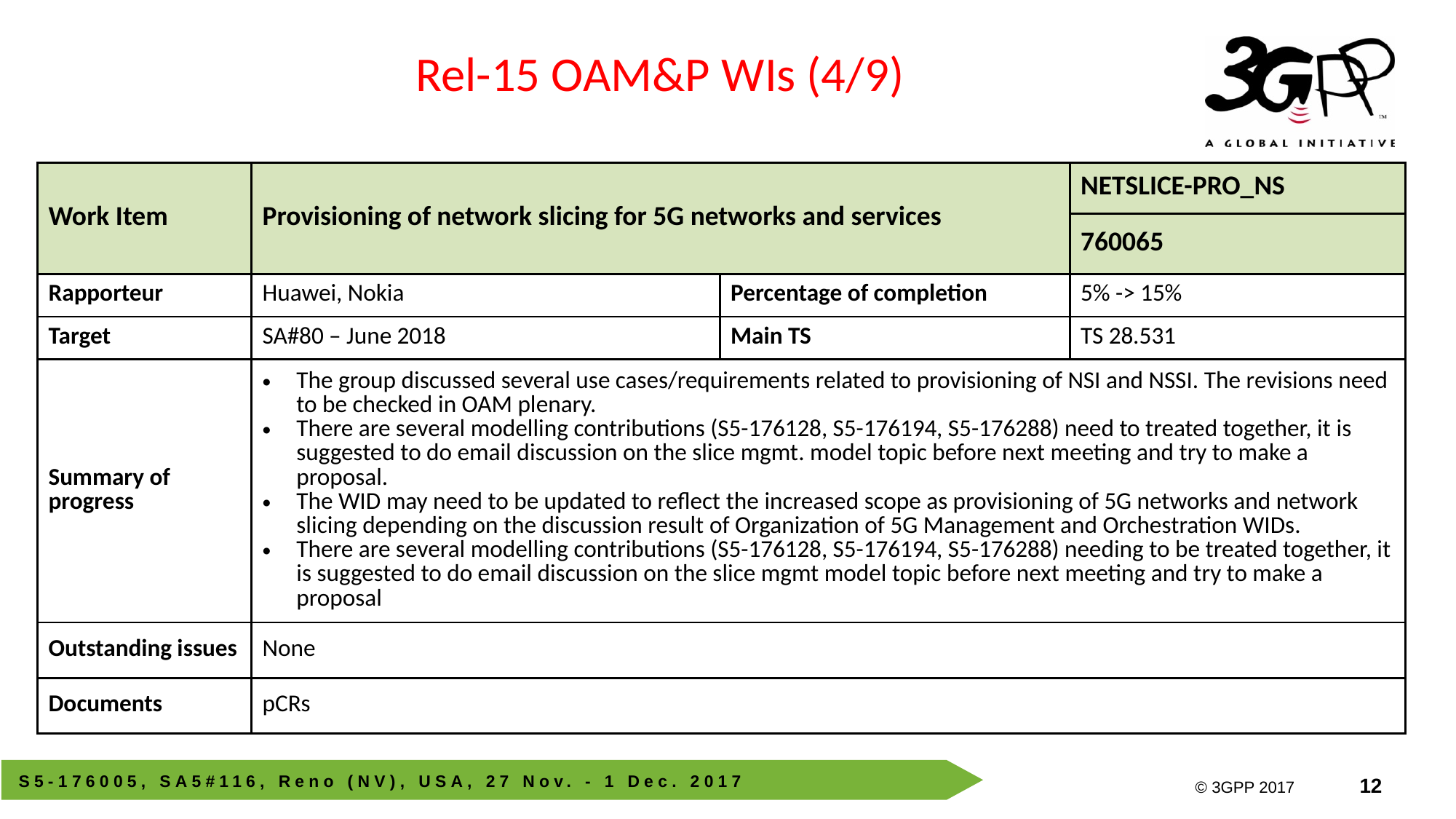

Rel-15 OAM&P WIs (4/9)
| Work Item | Provisioning of network slicing for 5G networks and services |  | NETSLICE-PRO\_NS |
| --- | --- | --- | --- |
|  |  |  | 760065 |
| Rapporteur | Huawei, Nokia | Percentage of completion | 5% -> 15% |
| Target | SA#80 – June 2018 | Main TS | TS 28.531 |
| Summary of progress | The group discussed several use cases/requirements related to provisioning of NSI and NSSI. The revisions need to be checked in OAM plenary. There are several modelling contributions (S5-176128, S5-176194, S5-176288) need to treated together, it is suggested to do email discussion on the slice mgmt. model topic before next meeting and try to make a proposal. The WID may need to be updated to reflect the increased scope as provisioning of 5G networks and network slicing depending on the discussion result of Organization of 5G Management and Orchestration WIDs. There are several modelling contributions (S5-176128, S5-176194, S5-176288) needing to be treated together, it is suggested to do email discussion on the slice mgmt model topic before next meeting and try to make a proposal |  |  |
| Outstanding issues | None |  |  |
| Documents | pCRs |  |  |